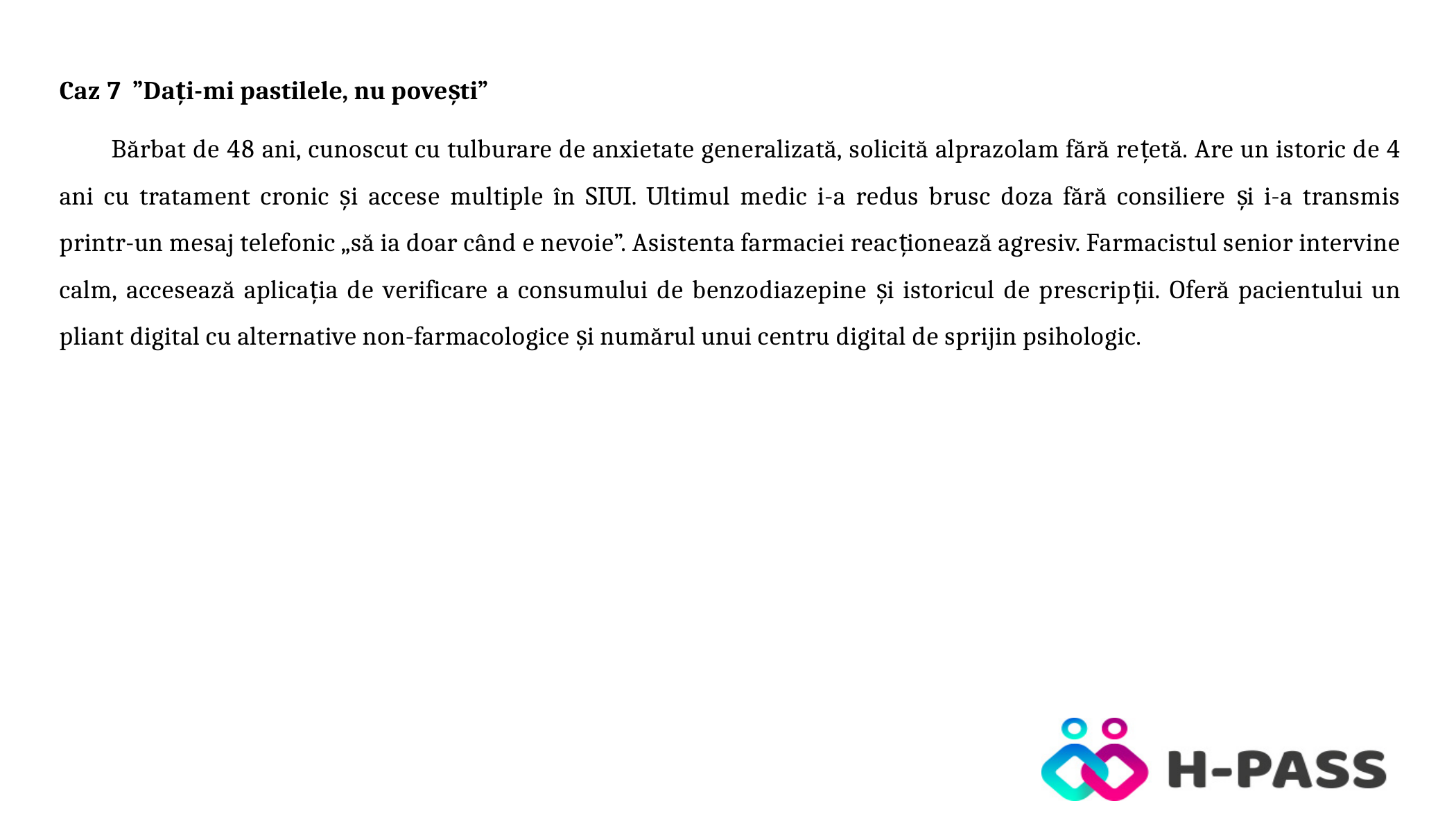

Caz 7  ”Dați-mi pastilele, nu povești”
Bărbat de 48 ani, cunoscut cu tulburare de anxietate generalizată, solicită alprazolam fără rețetă. Are un istoric de 4 ani cu tratament cronic și accese multiple în SIUI. Ultimul medic i-a redus brusc doza fără consiliere și i-a transmis printr-un mesaj telefonic „să ia doar când e nevoie”. Asistenta farmaciei reacționează agresiv. Farmacistul senior intervine calm, accesează aplicația de verificare a consumului de benzodiazepine și istoricul de prescripții. Oferă pacientului un pliant digital cu alternative non-farmacologice și numărul unui centru digital de sprijin psihologic.